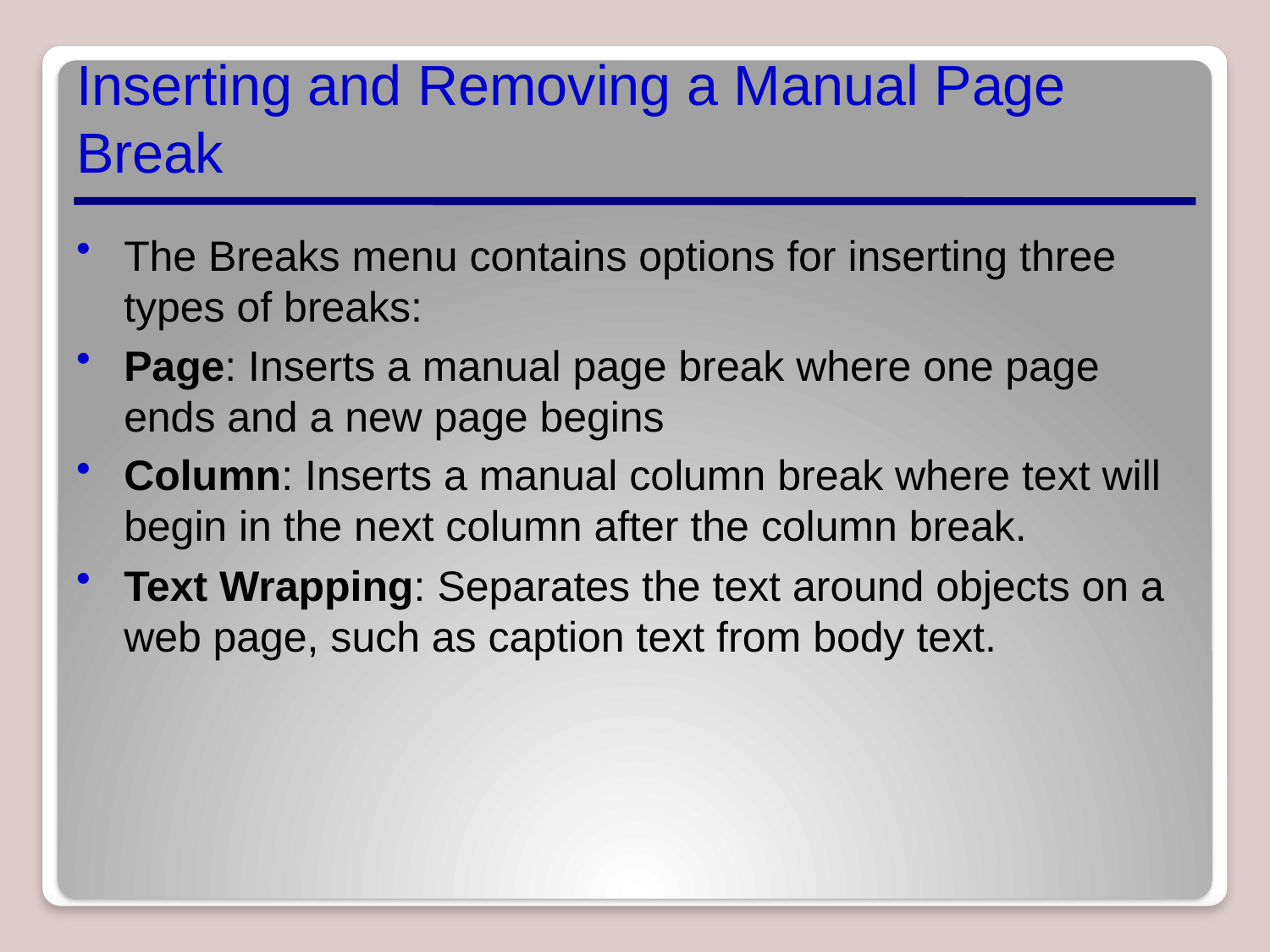

# Inserting and Removing a Manual Page Break
The Breaks menu contains options for inserting three types of breaks:
Page: Inserts a manual page break where one page ends and a new page begins
Column: Inserts a manual column break where text will begin in the next column after the column break.
Text Wrapping: Separates the text around objects on a web page, such as caption text from body text.